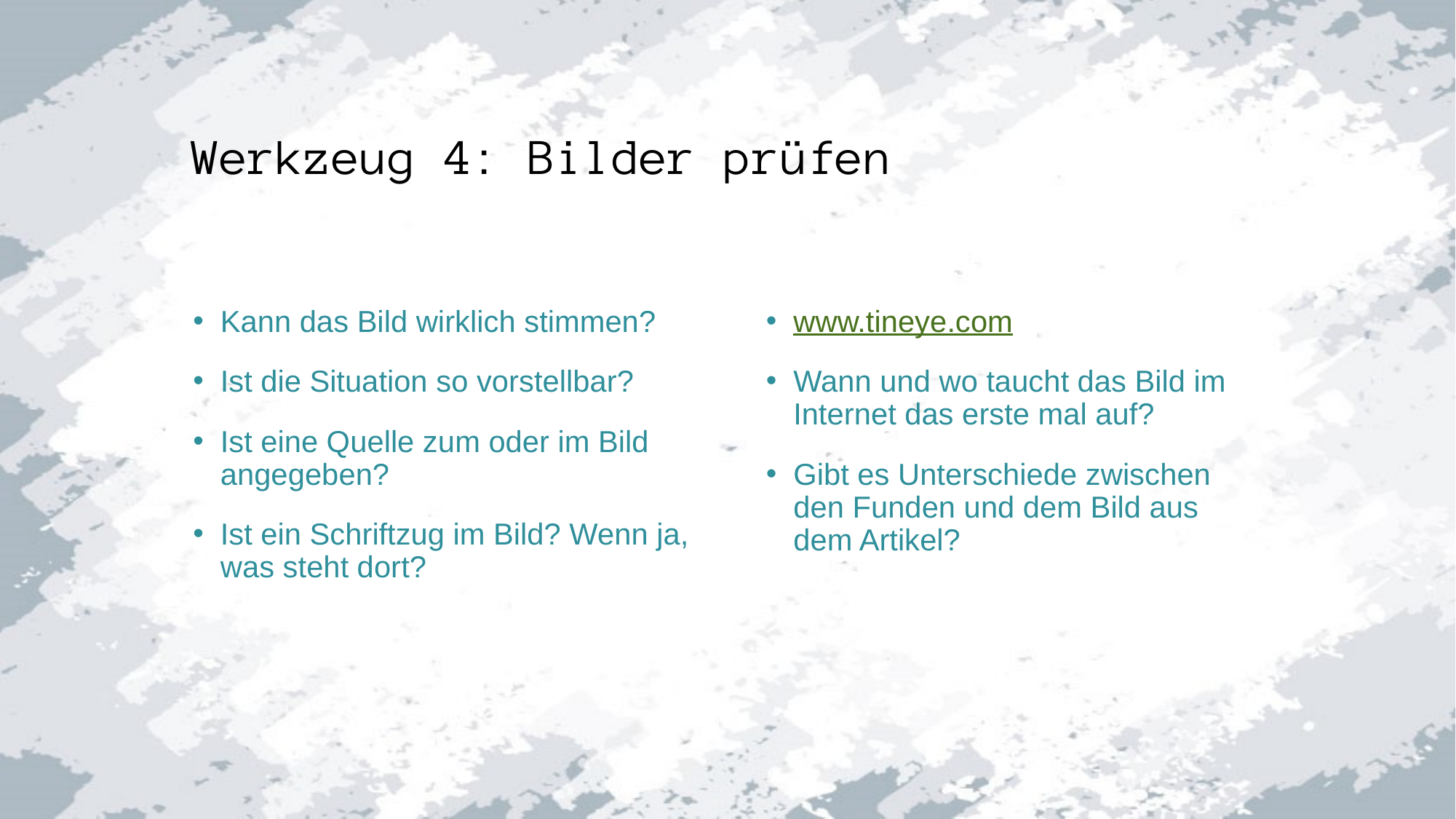

# Werkzeug 4: Bilder prüfen
Das Bild
Prüfwerkzeuge
Kann das Bild wirklich stimmen?
Ist die Situation so vorstellbar?
Ist eine Quelle zum oder im Bild angegeben?
Ist ein Schriftzug im Bild? Wenn ja, was steht dort?

www.tineye.com
Wann und wo taucht das Bild im Internet das erste mal auf?
Gibt es Unterschiede zwischen den Funden und dem Bild aus dem Artikel?